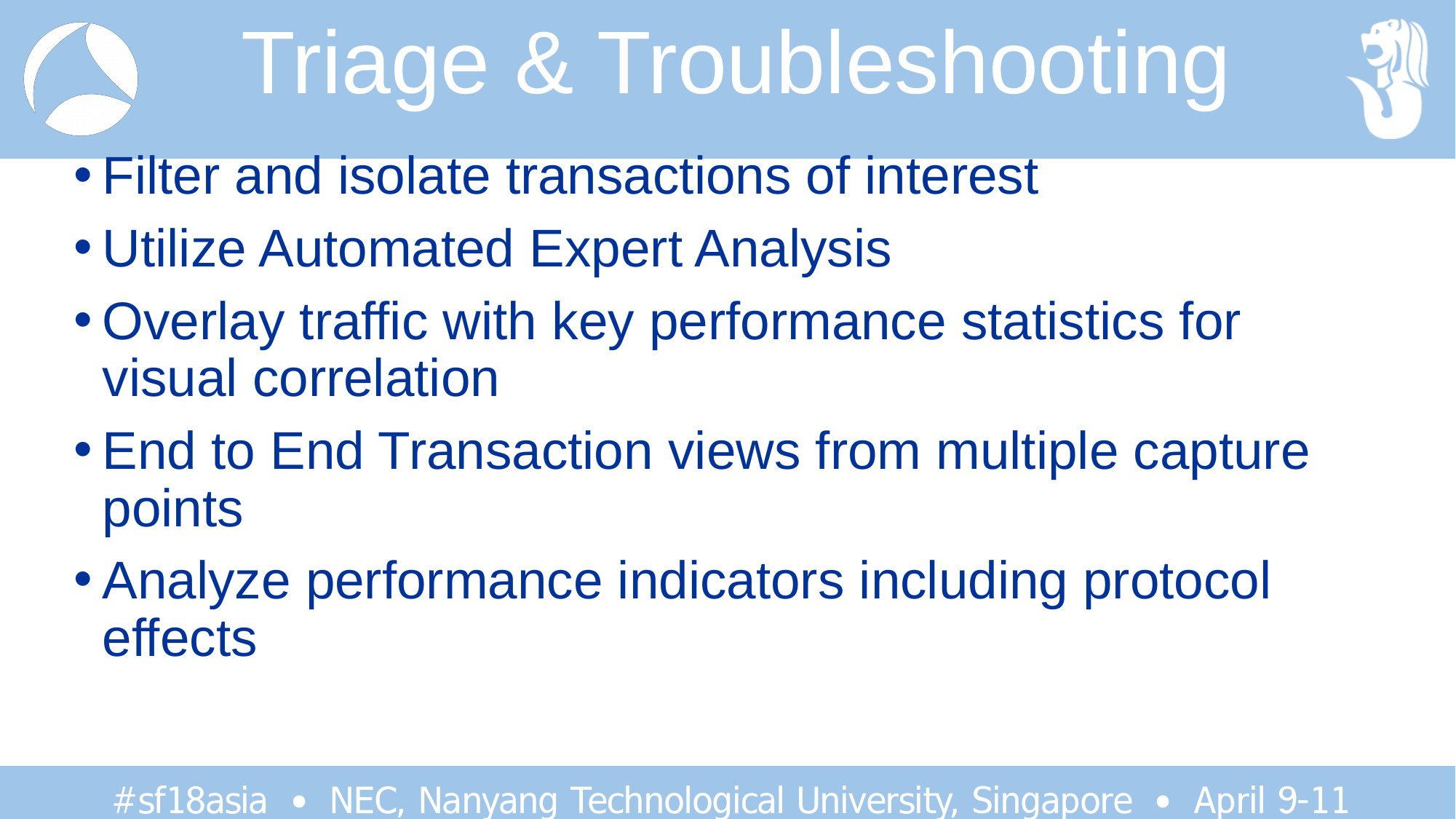

# Triage & Troubleshooting
Filter and isolate transactions of interest
Utilize Automated Expert Analysis
Overlay traffic with key performance statistics for visual correlation
End to End Transaction views from multiple capture points
Analyze performance indicators including protocol effects